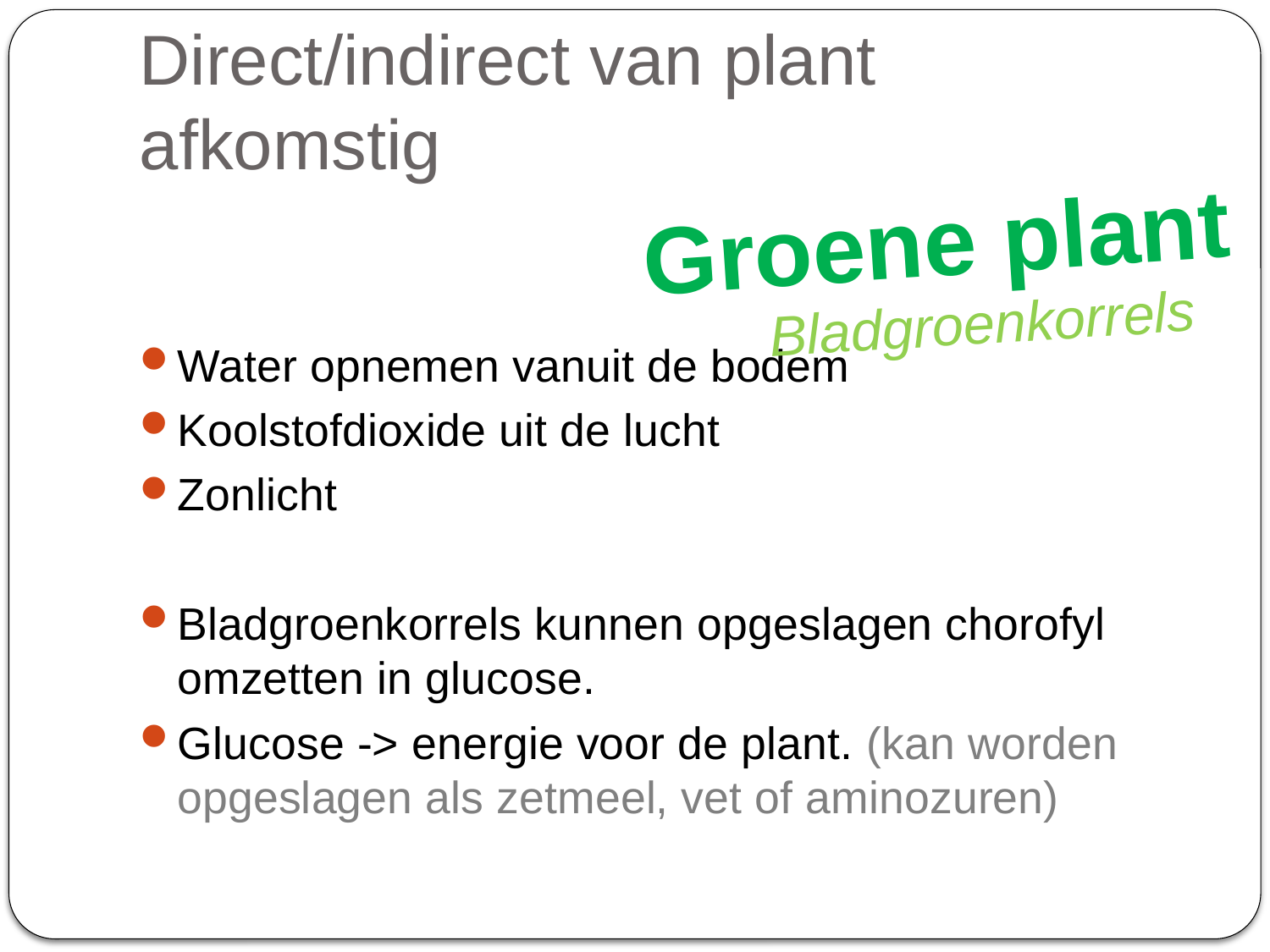

# Direct/indirect van plant afkomstig
Groene plant

Water opnemen vanuit de bodem
Koolstofdioxide uit de lucht
Zonlicht

Bladgroenkorrels kunnen opgeslagen chorofyl omzetten in glucose.
Glucose -> energie voor de plant. (kan worden opgeslagen als zetmeel, vet of aminozuren)

Bladgroenkorrels